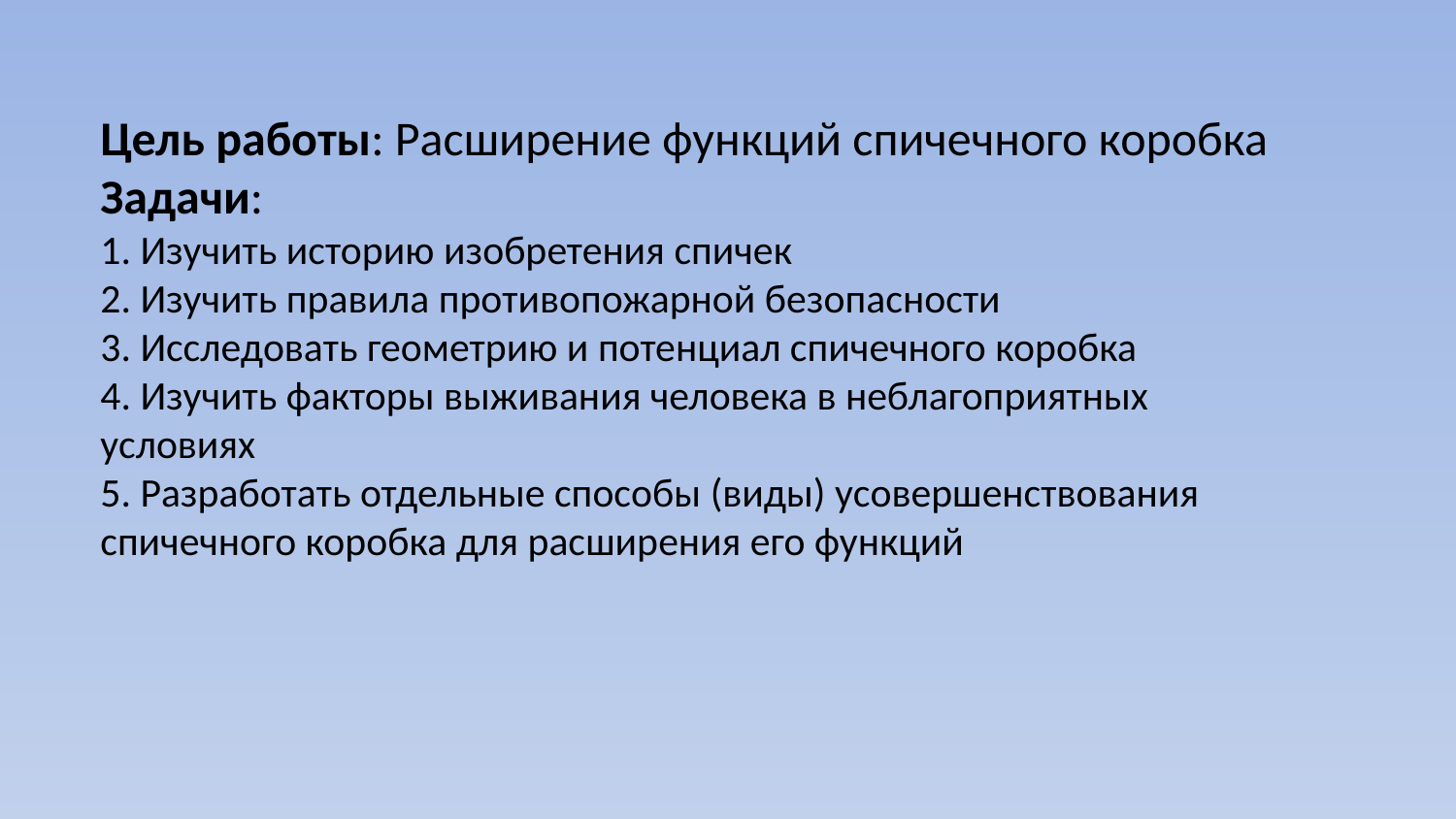

Цель работы: Расширение функций спичечного коробка
Задачи:
1. Изучить историю изобретения спичек
2. Изучить правила противопожарной безопасности
3. Исследовать геометрию и потенциал спичечного коробка
4. Изучить факторы выживания человека в неблагоприятных условиях
5. Разработать отдельные способы (виды) усовершенствования спичечного коробка для расширения его функций